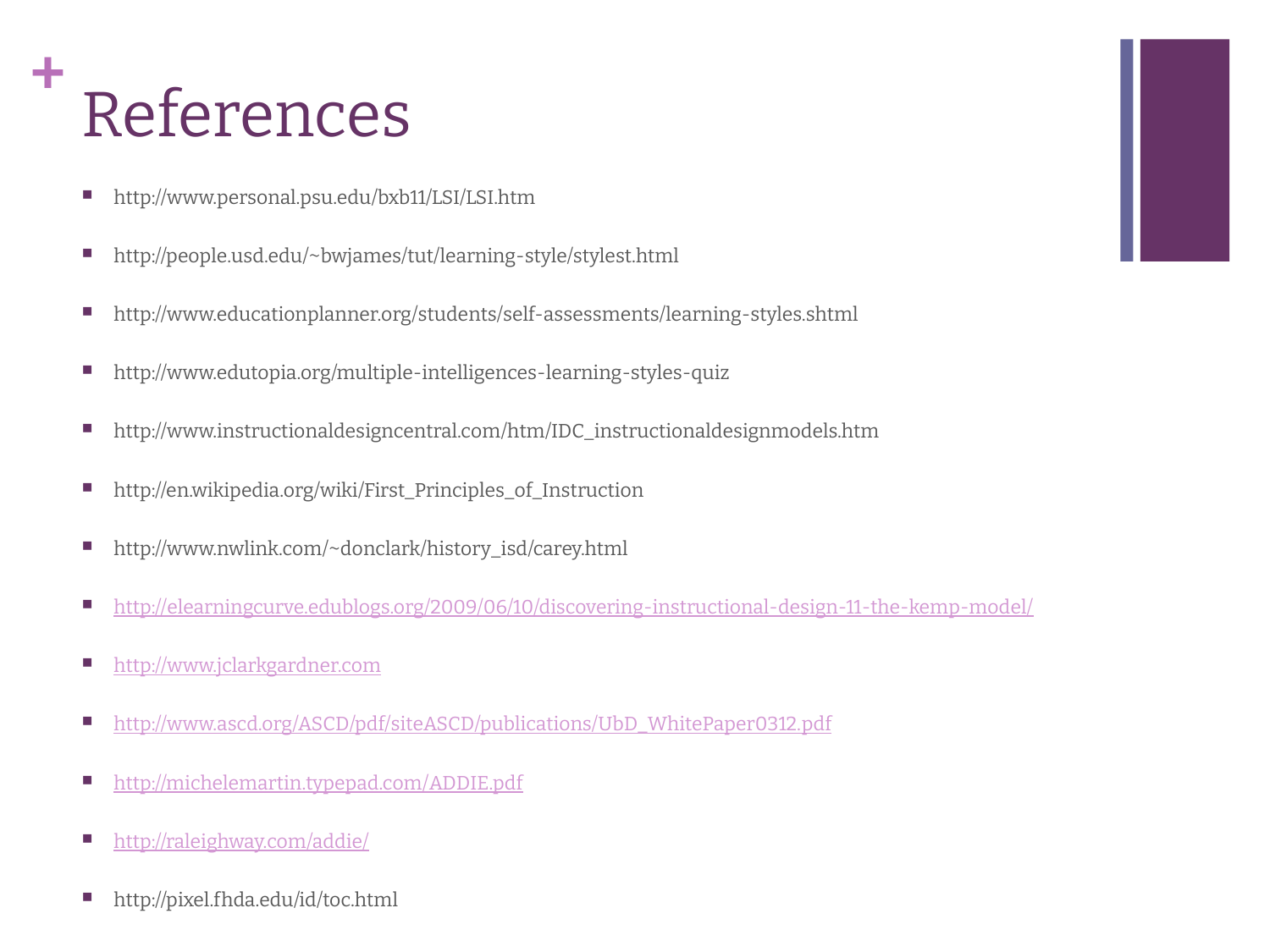

# References
http://www.personal.psu.edu/bxb11/LSI/LSI.htm
http://people.usd.edu/~bwjames/tut/learning-style/stylest.html
http://www.educationplanner.org/students/self-assessments/learning-styles.shtml
http://www.edutopia.org/multiple-intelligences-learning-styles-quiz
http://www.instructionaldesigncentral.com/htm/IDC_instructionaldesignmodels.htm
http://en.wikipedia.org/wiki/First_Principles_of_Instruction
http://www.nwlink.com/~donclark/history_isd/carey.html
http://elearningcurve.edublogs.org/2009/06/10/discovering-instructional-design-11-the-kemp-model/
http://www.jclarkgardner.com
http://www.ascd.org/ASCD/pdf/siteASCD/publications/UbD_WhitePaper0312.pdf
http://michelemartin.typepad.com/ADDIE.pdf
http://raleighway.com/addie/
http://pixel.fhda.edu/id/toc.html